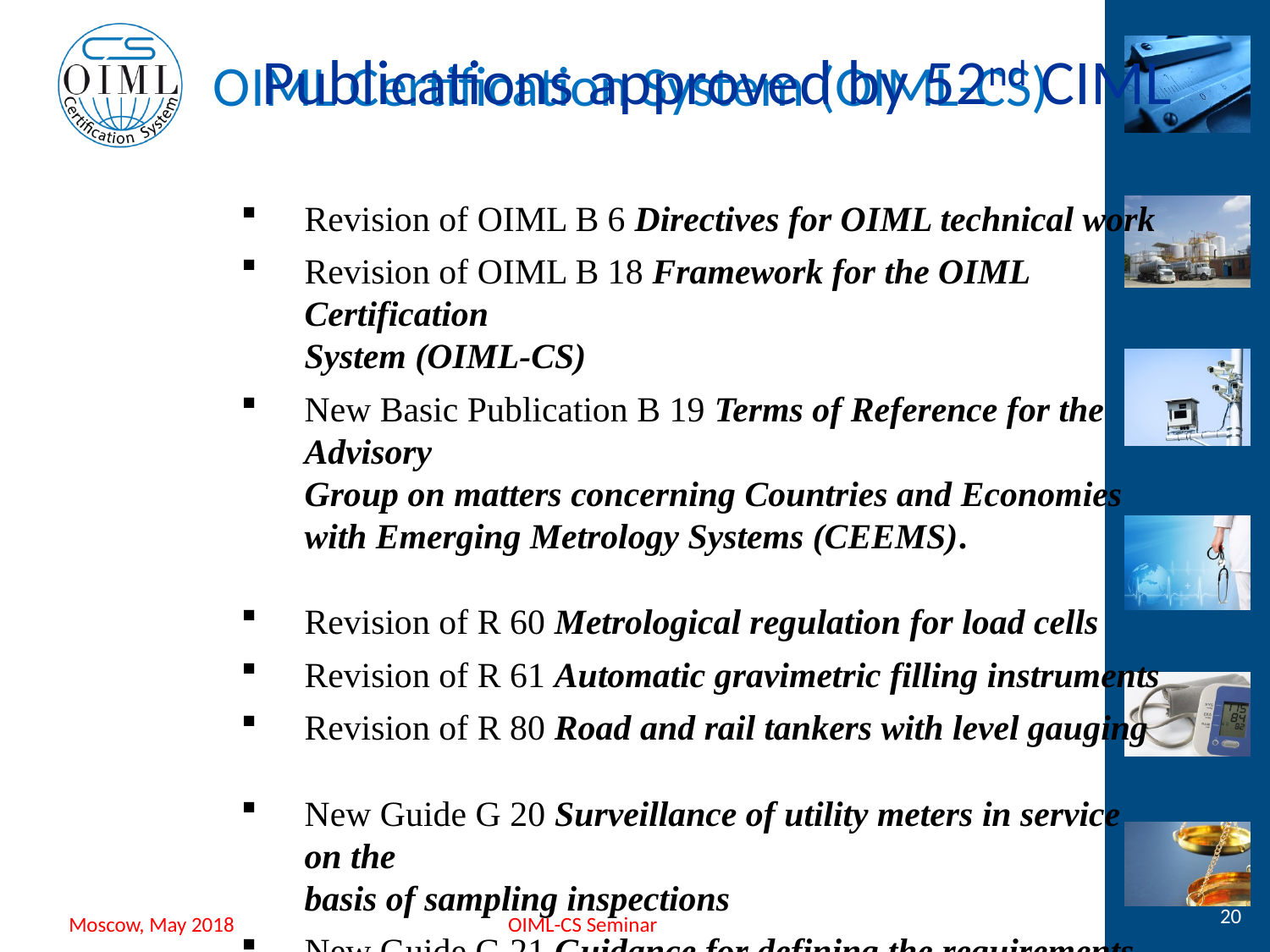

Publications approved by 52nd CIML
Revision of OIML B 6 Directives for OIML technical work
Revision of OIML B 18 Framework for the OIML Certification
System (OIML-CS)
New Basic Publication B 19 Terms of Reference for the Advisory
Group on matters concerning Countries and Economies with Emerging Metrology Systems (CEEMS).

Revision of R 60 Metrological regulation for load cells
Revision of R 61 Automatic gravimetric filling instruments
Revision of R 80 Road and rail tankers with level gauging

New Guide G 20 Surveillance of utility meters in service on the
basis of sampling inspections
New Guide G 21 Guidance for defining the requirements for a certification system for prepackages
20